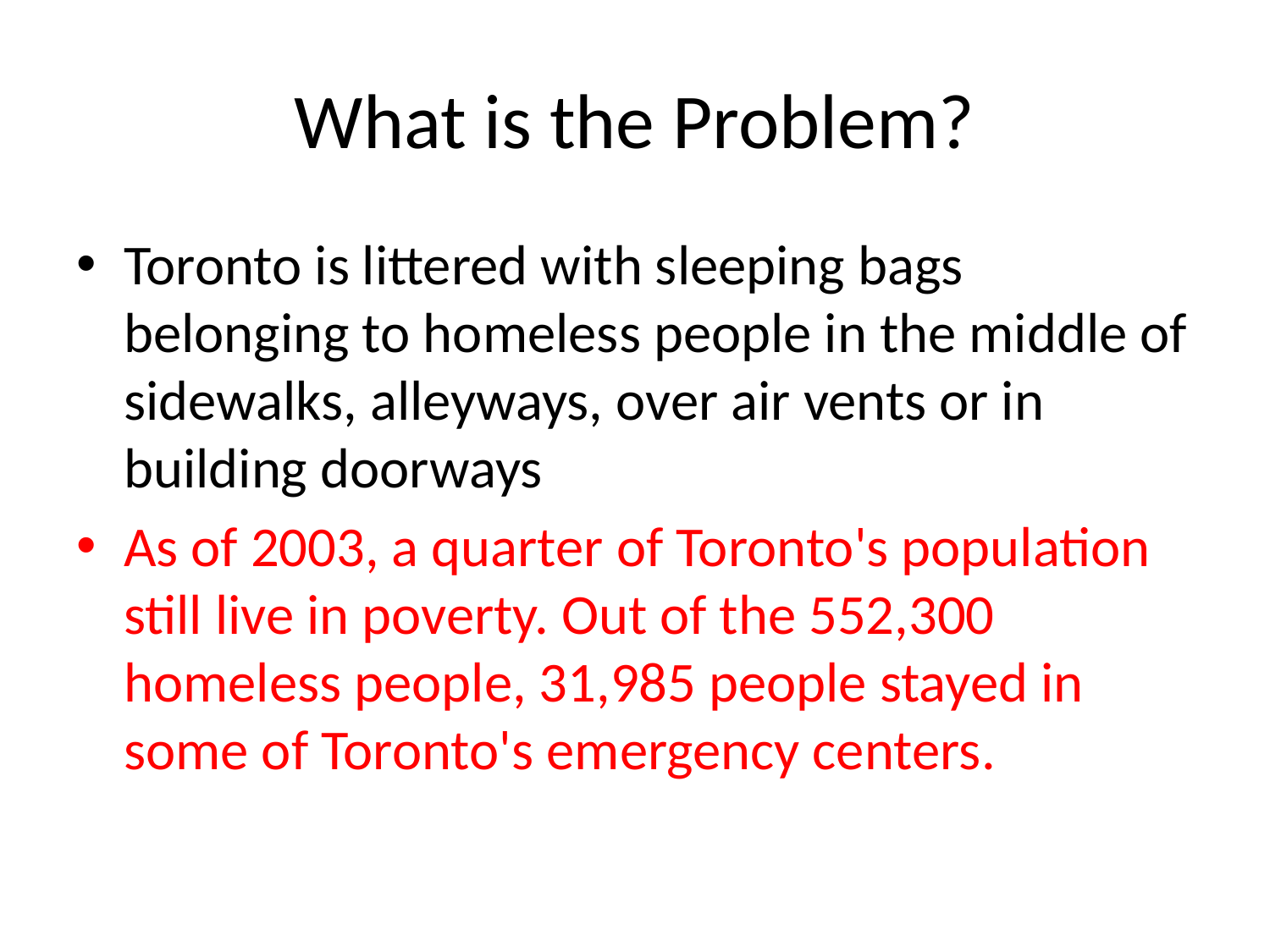

# What is the Problem?
Toronto is littered with sleeping bags belonging to homeless people in the middle of sidewalks, alleyways, over air vents or in building doorways
As of 2003, a quarter of Toronto's population still live in poverty. Out of the 552,300 homeless people, 31,985 people stayed in some of Toronto's emergency centers.